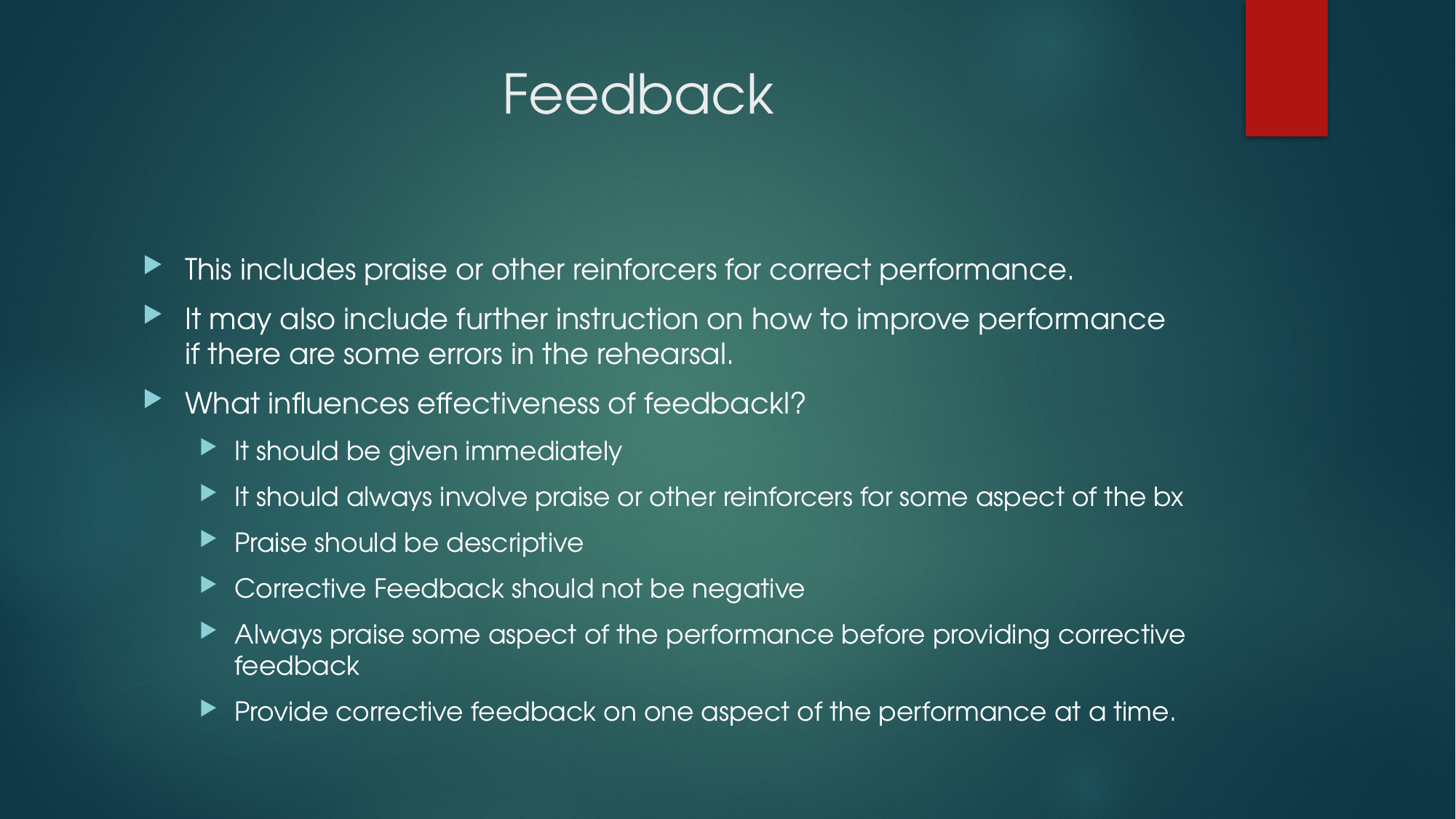

# Feedback
This includes praise or other reinforcers for correct performance.
It may also include further instruction on how to improve performance if there are some errors in the rehearsal.
What influences effectiveness of feedbackl?
It should be given immediately
It should always involve praise or other reinforcers for some aspect of the bx
Praise should be descriptive
Corrective Feedback should not be negative
Always praise some aspect of the performance before providing corrective feedback
Provide corrective feedback on one aspect of the performance at a time.